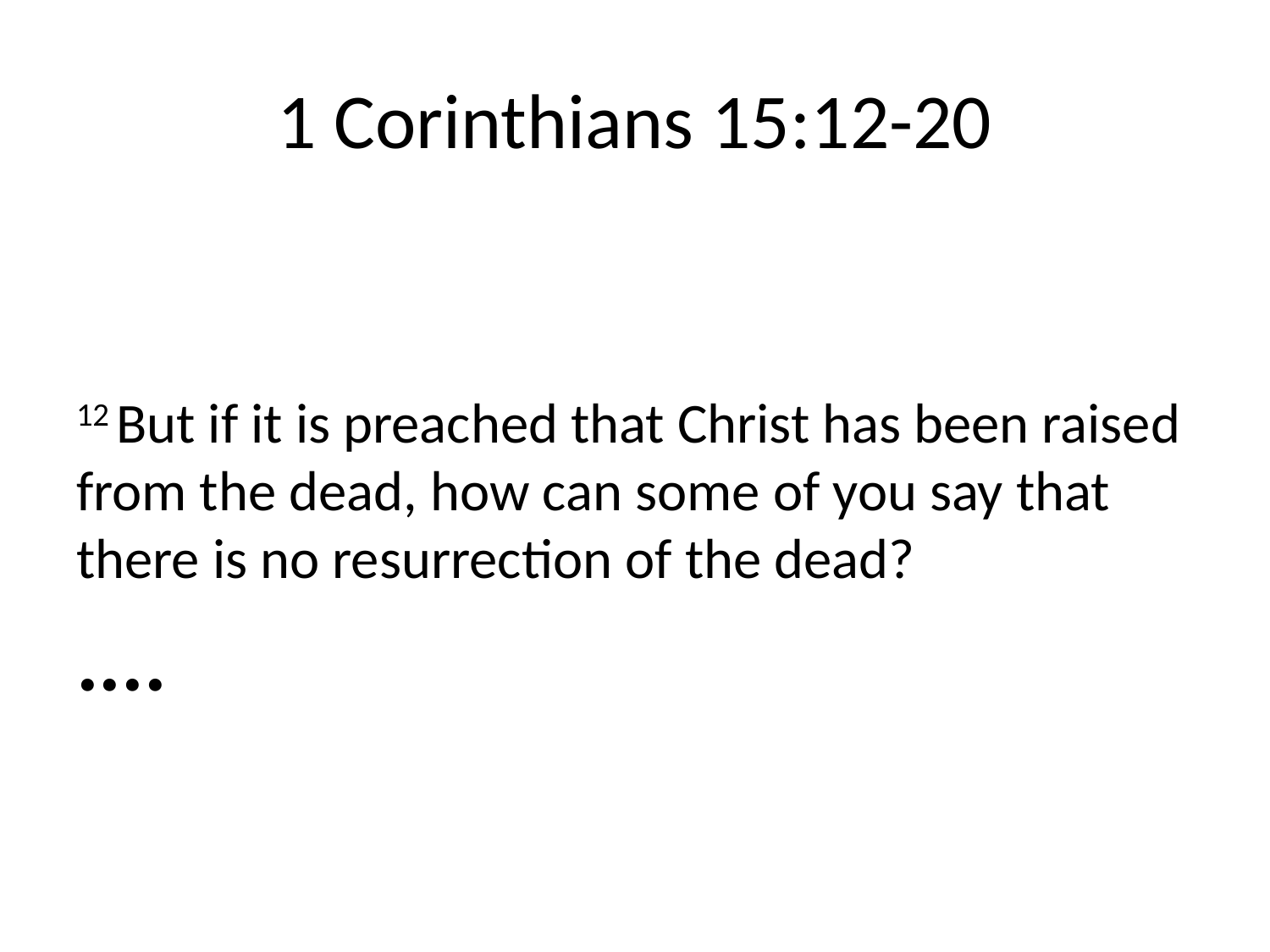

# 1 Corinthians 15:12-20

12 But if it is preached that Christ has been raised from the dead, how can some of you say that there is no resurrection of the dead?
....